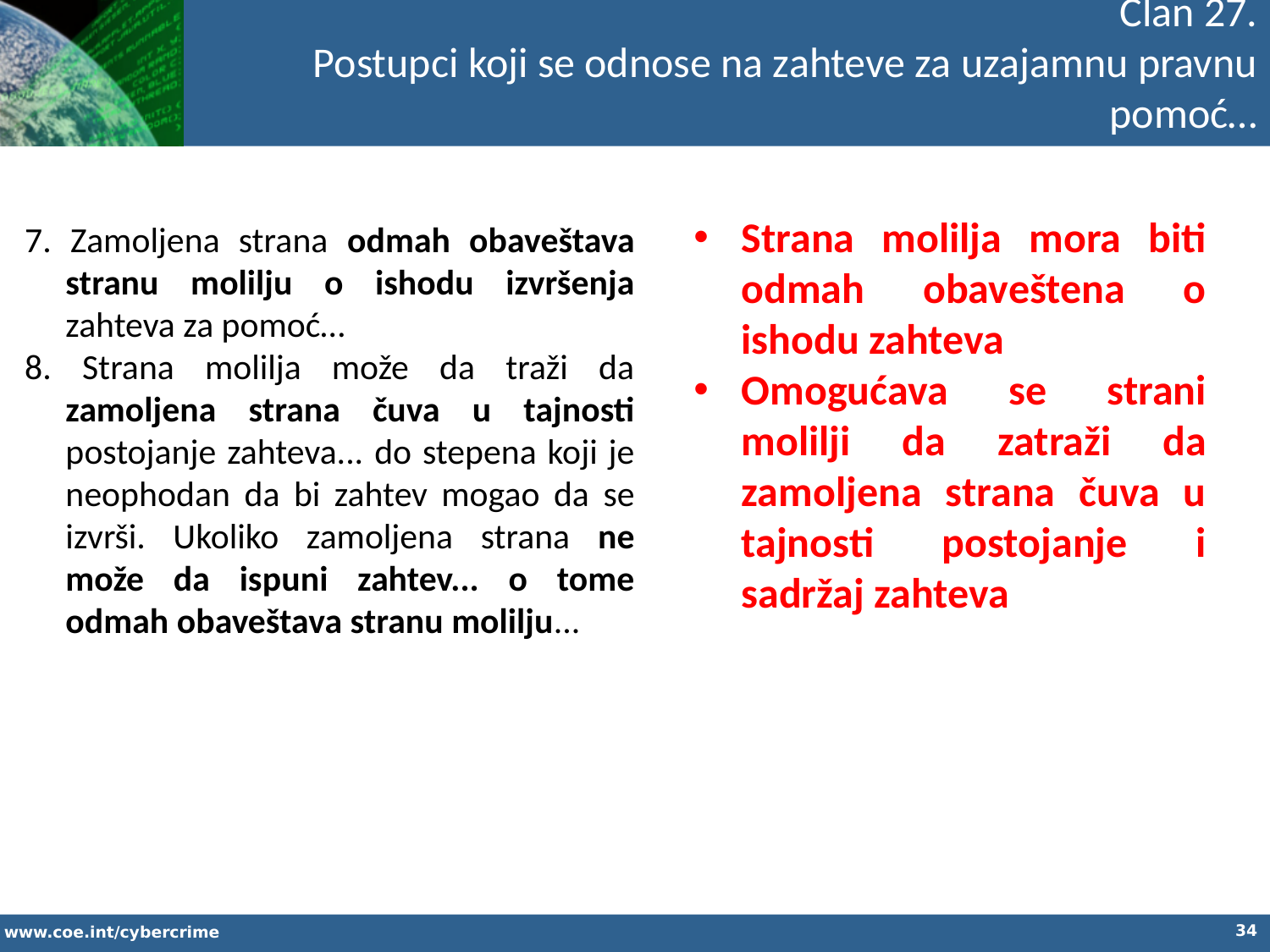

Član 27.
Postupci koji se odnose na zahteve za uzajamnu pravnu pomoć…
Strana molilja mora biti odmah obaveštena o ishodu zahteva
Omogućava se strani molilji da zatraži da zamoljena strana čuva u tajnosti postojanje i sadržaj zahteva
7. Zamoljena strana odmah obaveštava stranu molilju o ishodu izvršenja zahteva za pomoć…
8. Strana molilja može da traži da zamoljena strana čuva u tajnosti postojanje zahteva... do stepena koji je neophodan da bi zahtev mogao da se izvrši. Ukoliko zamoljena strana ne može da ispuni zahtev... o tome odmah obaveštava stranu molilju...
34